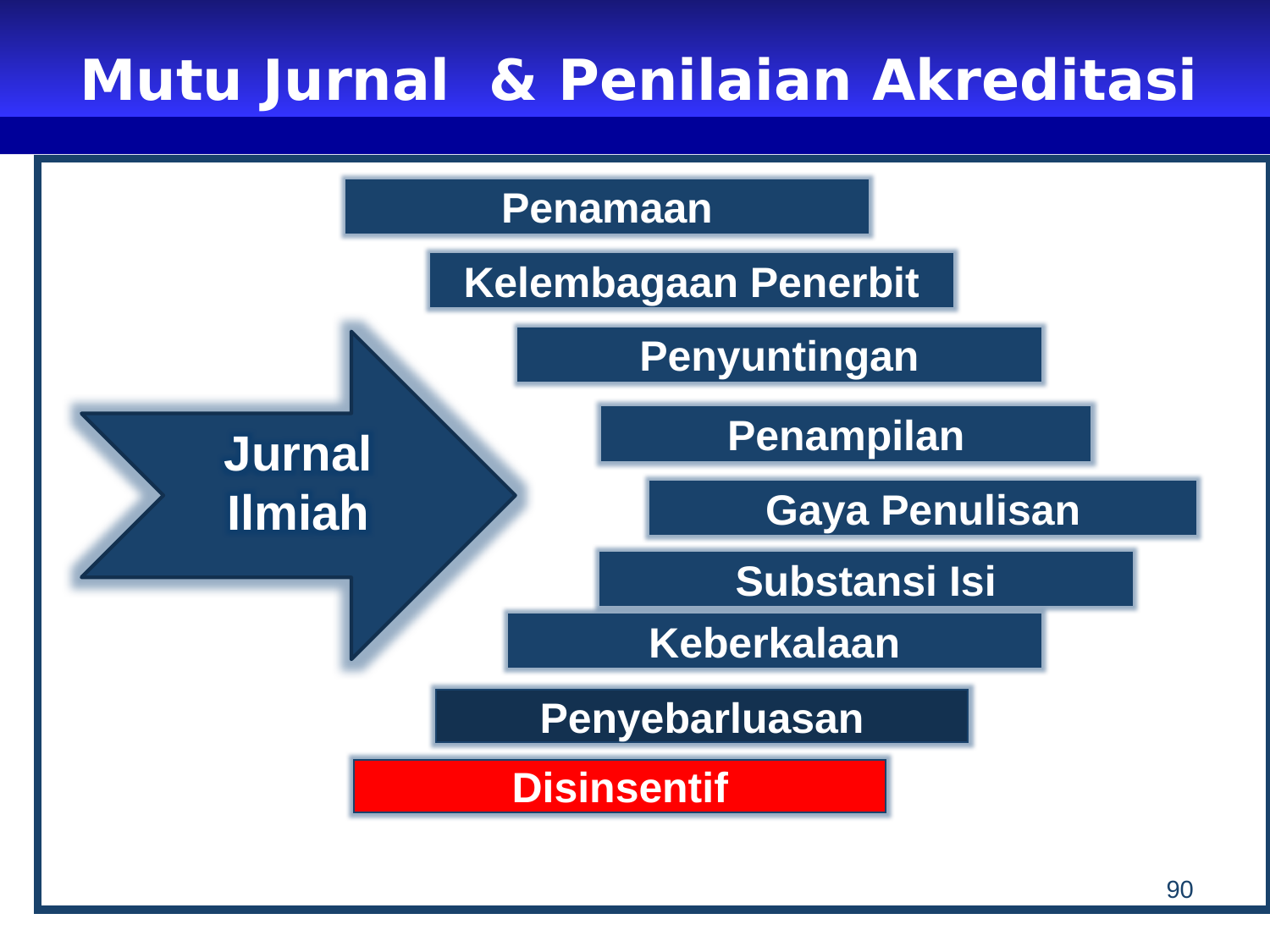

# Mutu Jurnal  & Penilaian Akreditasi

Penamaan
Kelembagaan Penerbit

Penyuntingan

Penampilan
Jurnal Ilmiah
Gaya Penulisan
Substansi Isi
Keberkalaan
Penyebarluasan
Disinsentif

90